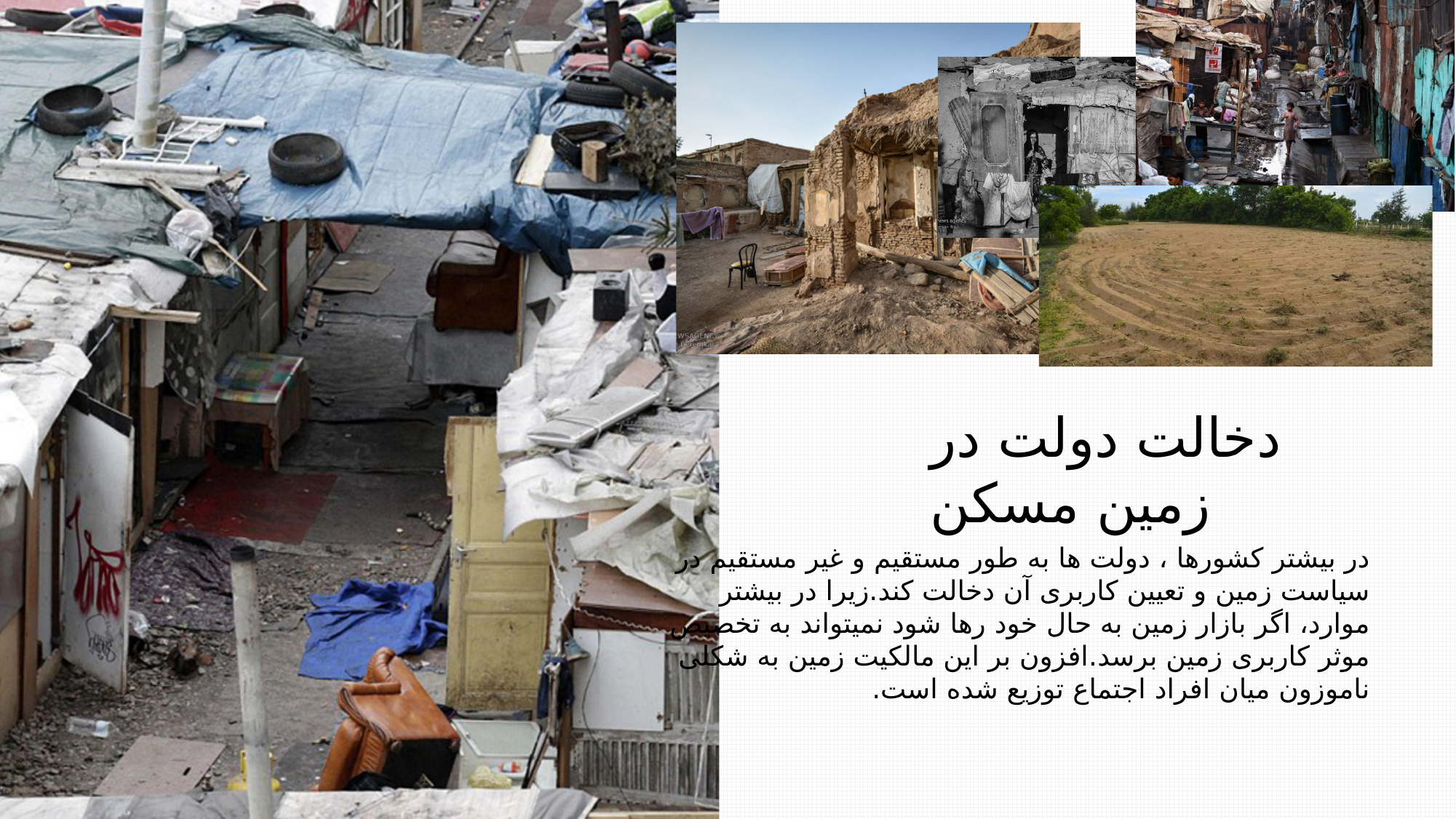

دخالت دولت در زمین مسکن
در بیشتر کشورها ، دولت ها به طور مستقیم و غیر مستقیم در سیاست زمین و تعیین کاربری آن دخالت کند.زیرا در بیشتر موارد، اگر بازار زمین به حال خود رها شود نمیتواند به تخصیص موثر کاربری زمین برسد.افزون بر این مالکیت زمین به شکلی ناموزون میان افراد اجتماع توزیع شده است.